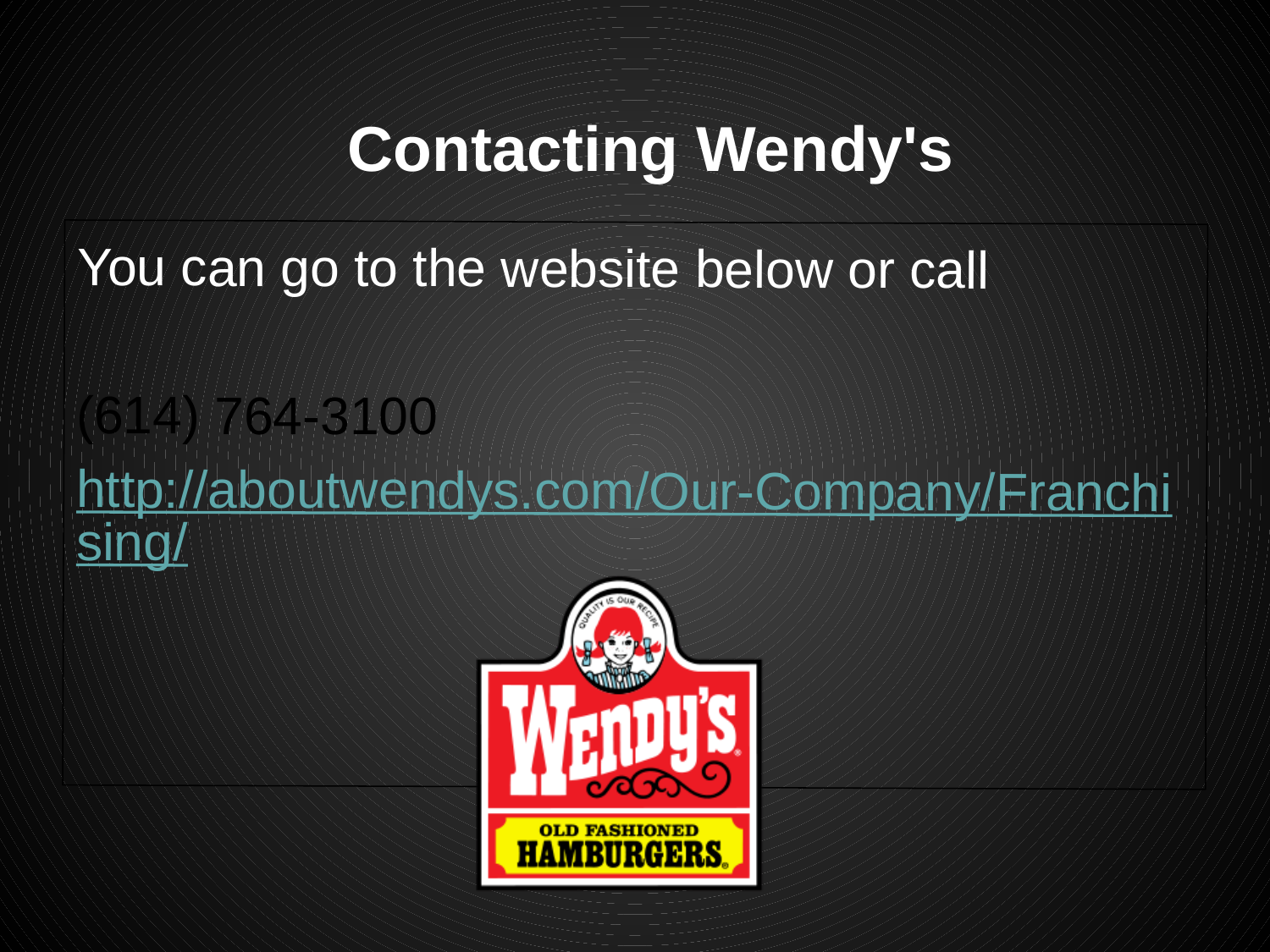

# Contacting Wendy's
You can go to the website below or call

(614) 764-3100
http://aboutwendys.com/Our-Company/Franchising/